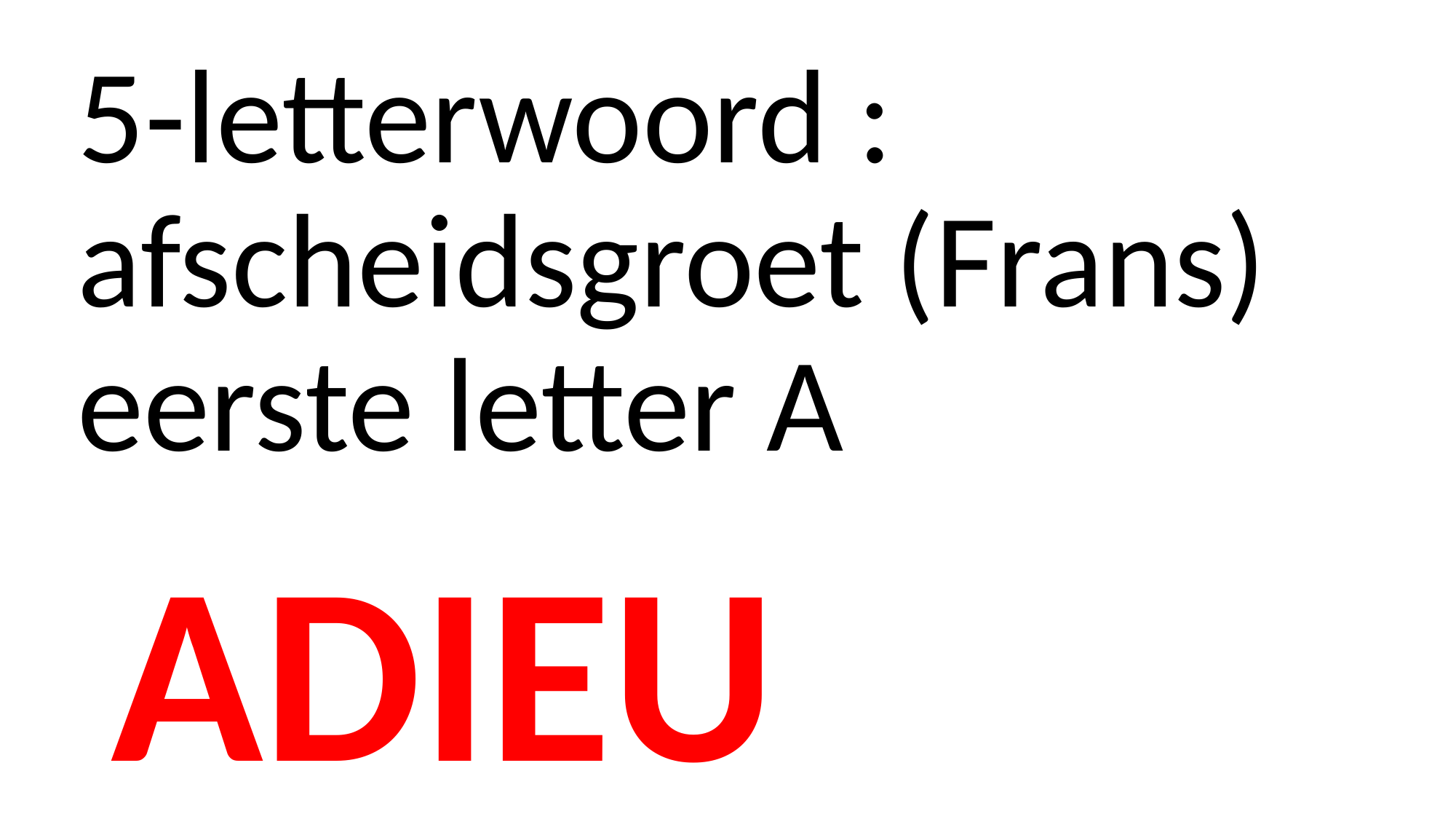

# 5-letterwoord : afscheidsgroet (Frans) eerste letter A
ADIEU